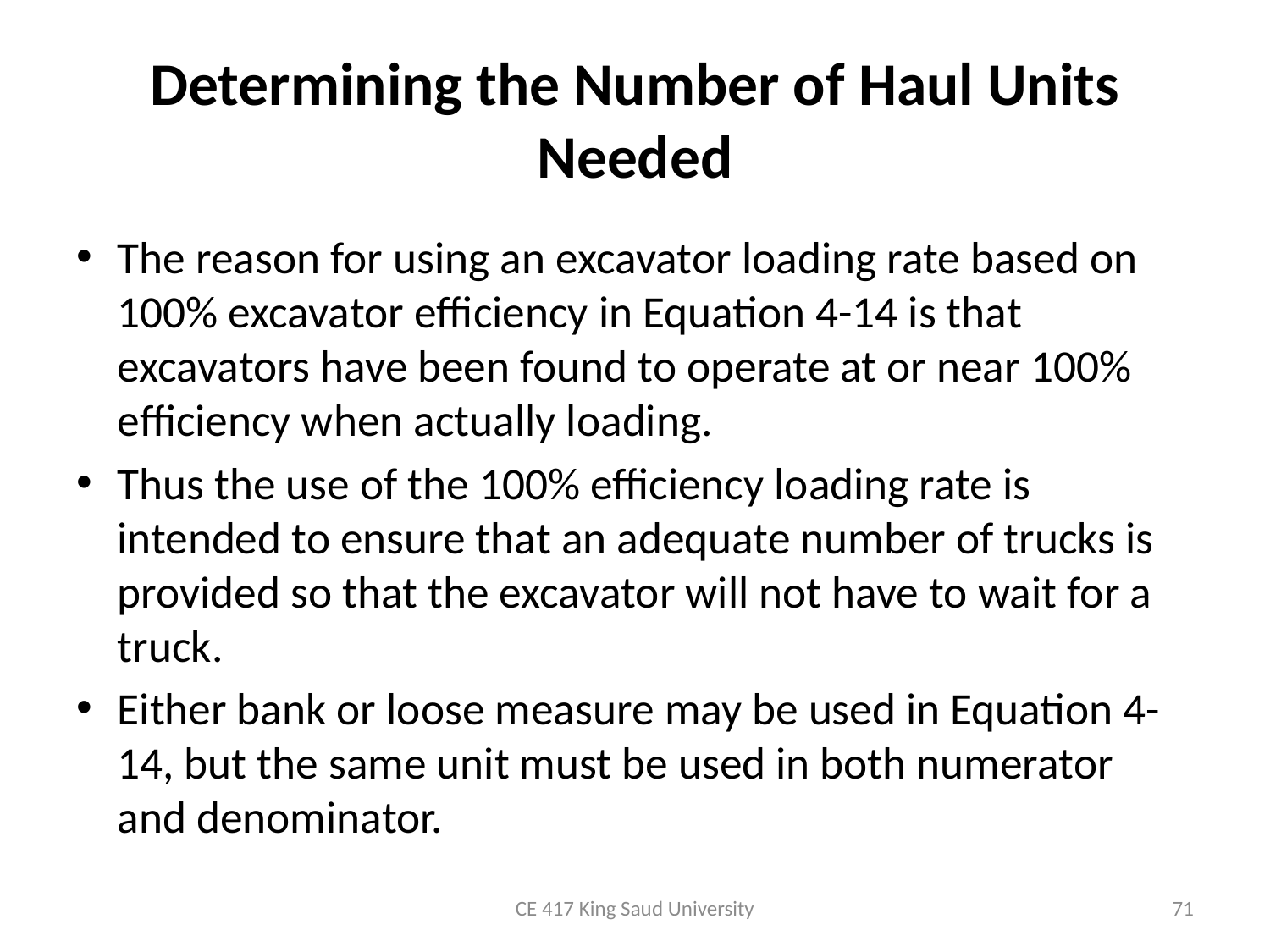

# Determining the Number of Haul Units Needed
The reason for using an excavator loading rate based on 100% excavator efficiency in Equation 4-14 is that excavators have been found to operate at or near 100% efficiency when actually loading.
Thus the use of the 100% efficiency loading rate is intended to ensure that an adequate number of trucks is provided so that the excavator will not have to wait for a truck.
Either bank or loose measure may be used in Equation 4-14, but the same unit must be used in both numerator and denominator.
CE 417 King Saud University
71